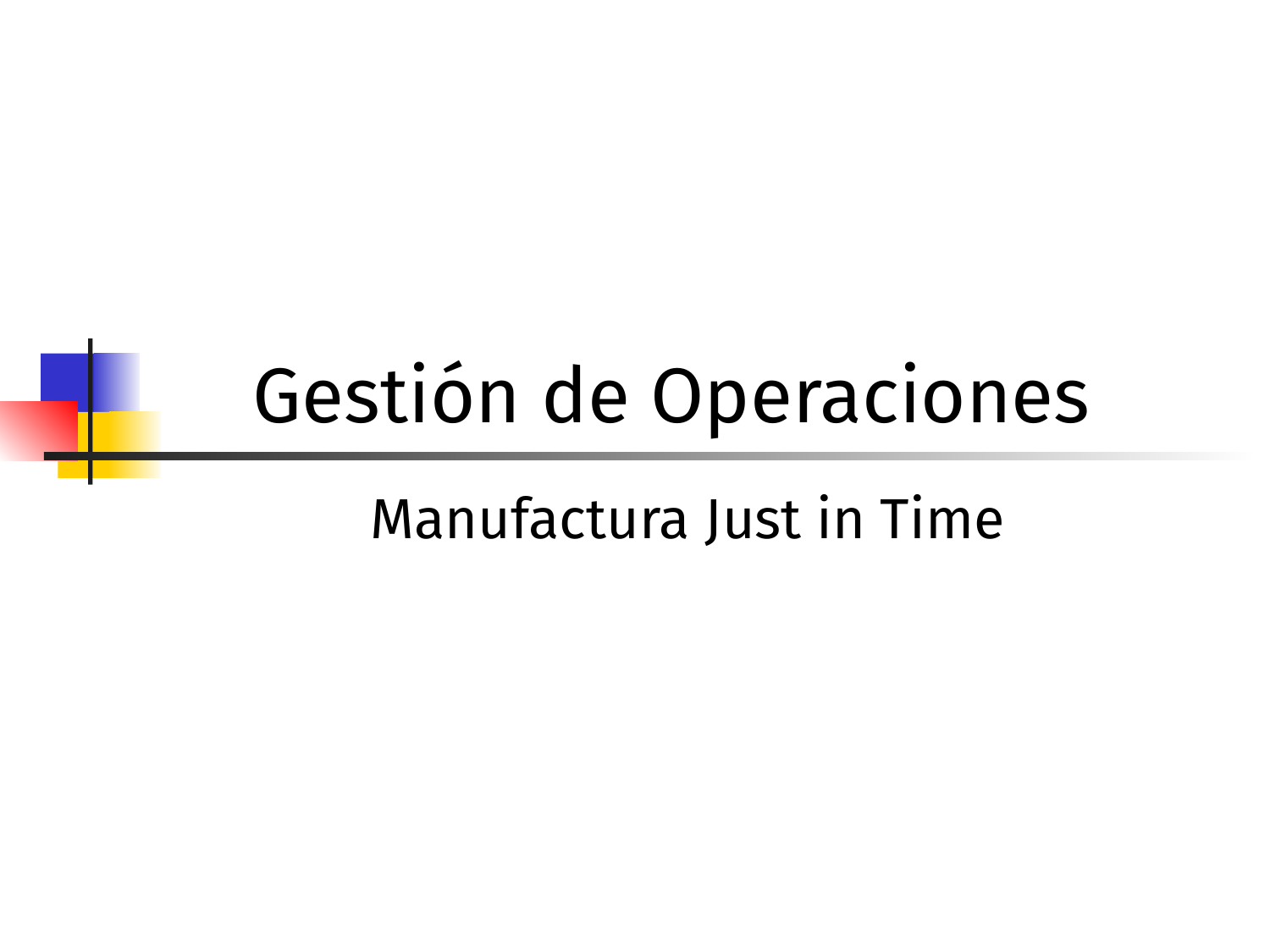

# Gestión de Operaciones
Manufactura Just in Time